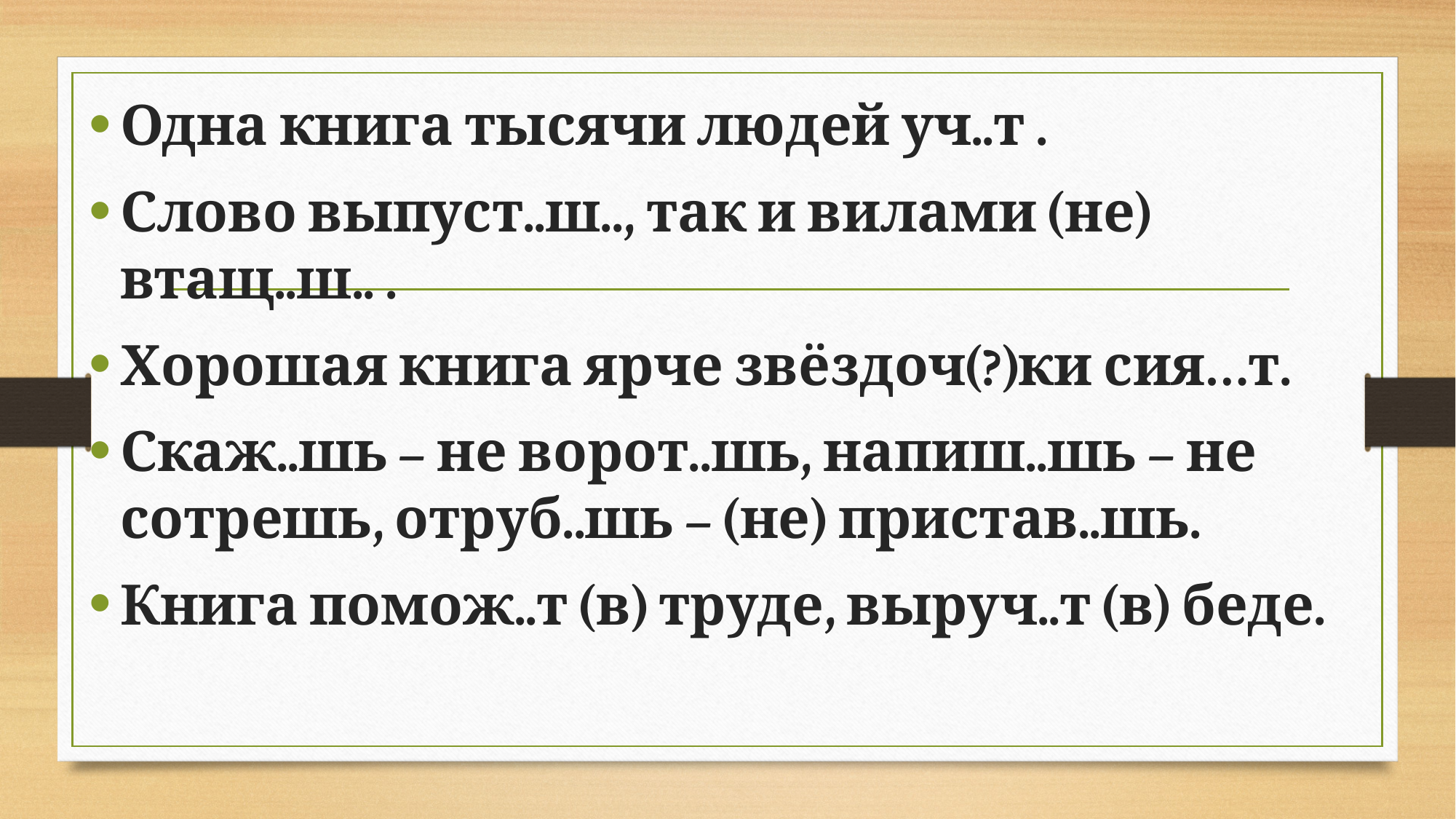

Одна книга тысячи людей уч..т .
Слово выпуст..ш.., так и вилами (не) втащ..ш.. .
Хорошая книга ярче звёздоч(?)ки сия…т.
Скаж..шь – не ворот..шь, напиш..шь – не сотрешь, отруб..шь – (не) пристав..шь.
Книга помож..т (в) труде, выруч..т (в) беде.